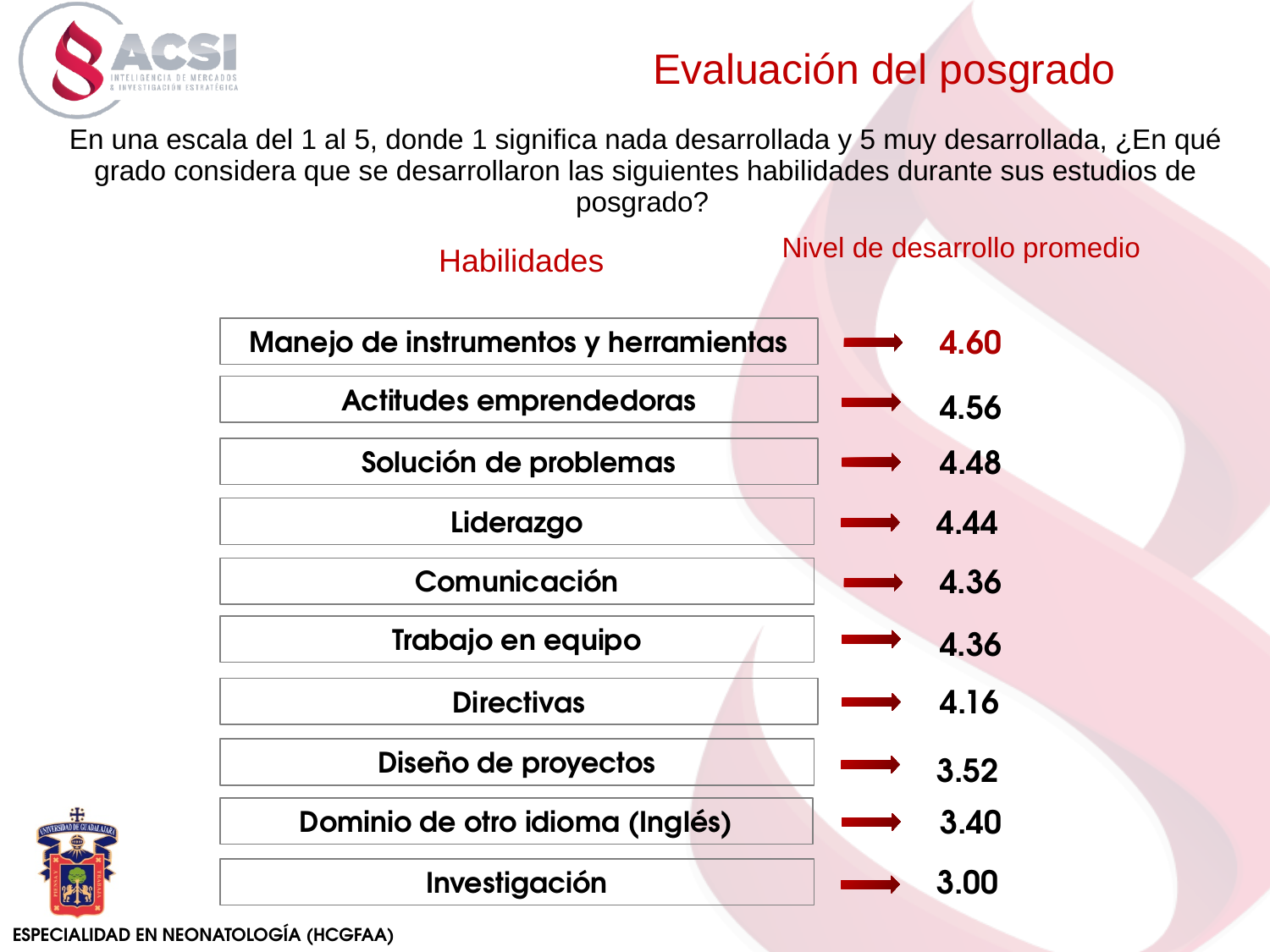

Evaluación del posgrado
En una escala del 1 al 5, donde 1 significa nada desarrollada y 5 muy desarrollada, ¿En qué grado considera que se desarrollaron las siguientes habilidades durante sus estudios de posgrado?
Nivel de desarrollo promedio
Habilidades
4.60
Manejo de instrumentos y herramientas

Actitudes emprendedoras
4.56

4.48
Solución de problemas

4.44
Liderazgo

4.36
Comunicación

Trabajo en equipo
4.36

4.16
Directivas

Diseño de proyectos
3.52

3.40
Dominio de otro idioma (Inglés)

3.00
Investigación